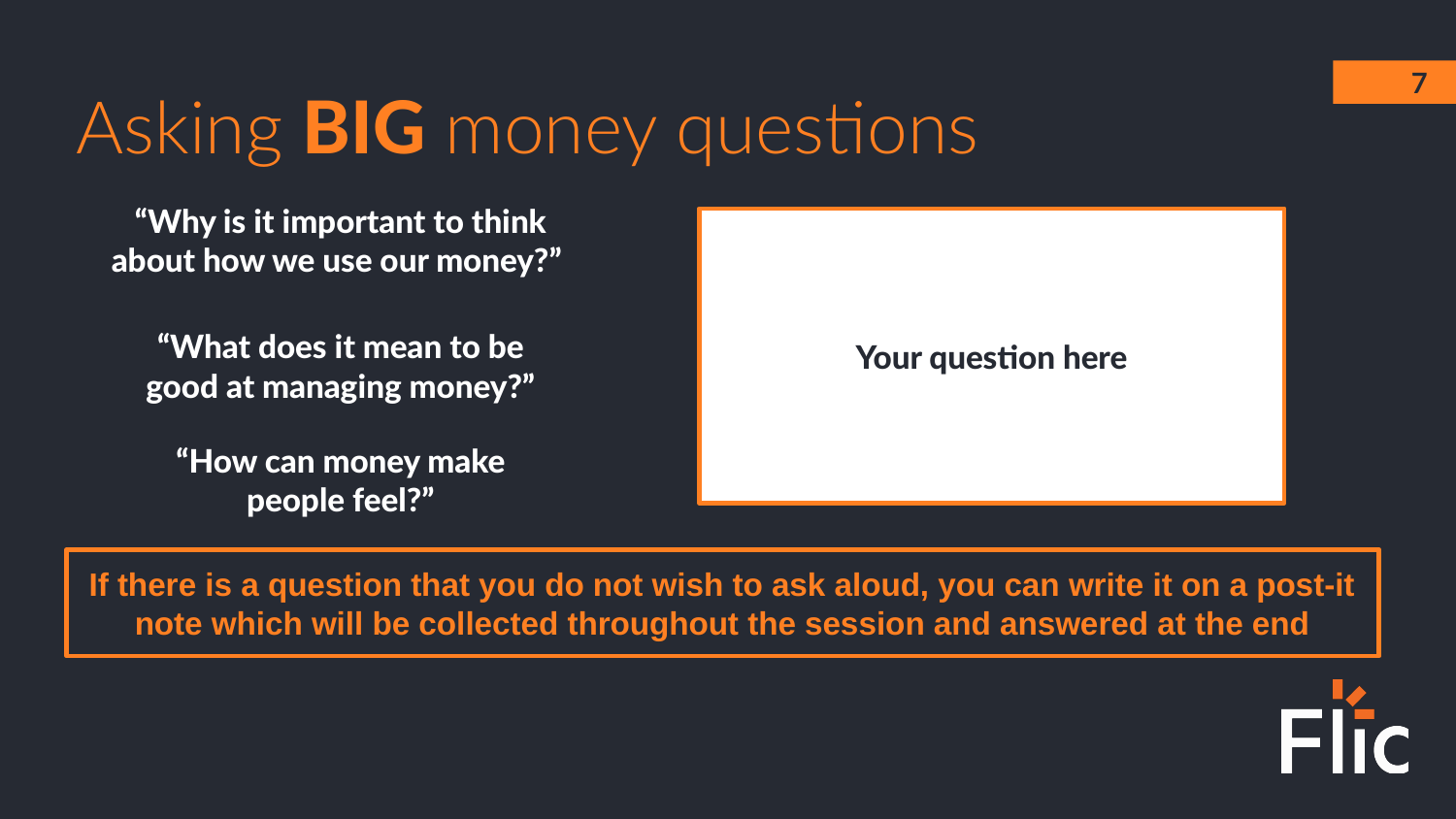

7
Asking BIG money questions
“Why is it important to think about how we use our money?”
Your question here
“What does it mean to be good at managing money?”
“How can money make people feel?”

If there is a question that you do not wish to ask aloud, you can write it on a post-it note which will be collected throughout the session and answered at the end